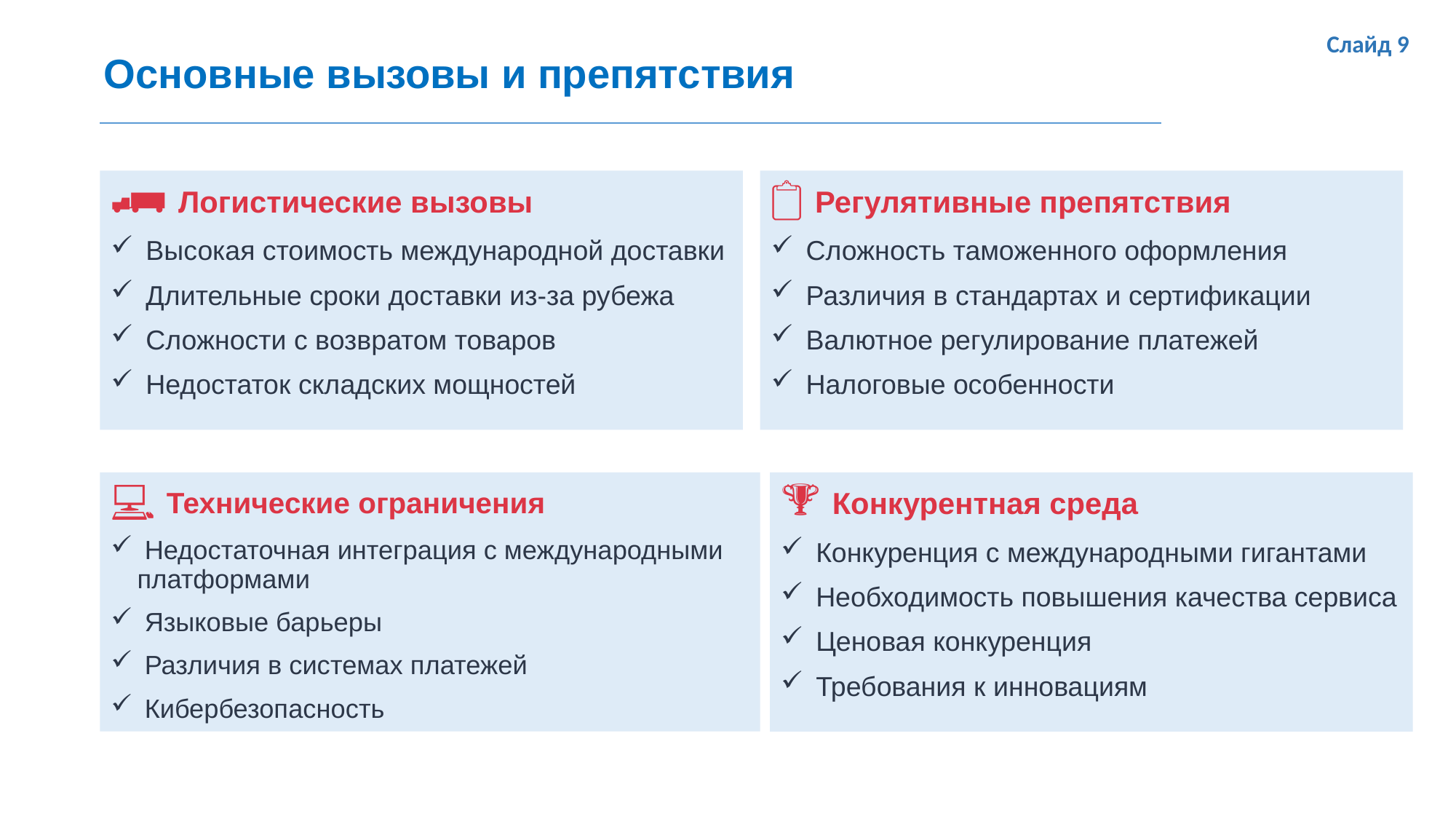

Слайд 9
# Основные вызовы и препятствия
🚛 Логистические вызовы
 Высокая стоимость международной доставки
 Длительные сроки доставки из-за рубежа
 Сложности с возвратом товаров
 Недостаток складских мощностей

📋 Регулятивные препятствия
 Сложность таможенного оформления
 Различия в стандартах и сертификации
 Валютное регулирование платежей
 Налоговые особенности
🏆 Конкурентная среда
 Конкуренция с международными гигантами
 Необходимость повышения качества сервиса
 Ценовая конкуренция
 Требования к инновациям
💻 Технические ограничения
 Недостаточная интеграция с международными платформами
 Языковые барьеры
 Различия в системах платежей
 Кибербезопасность